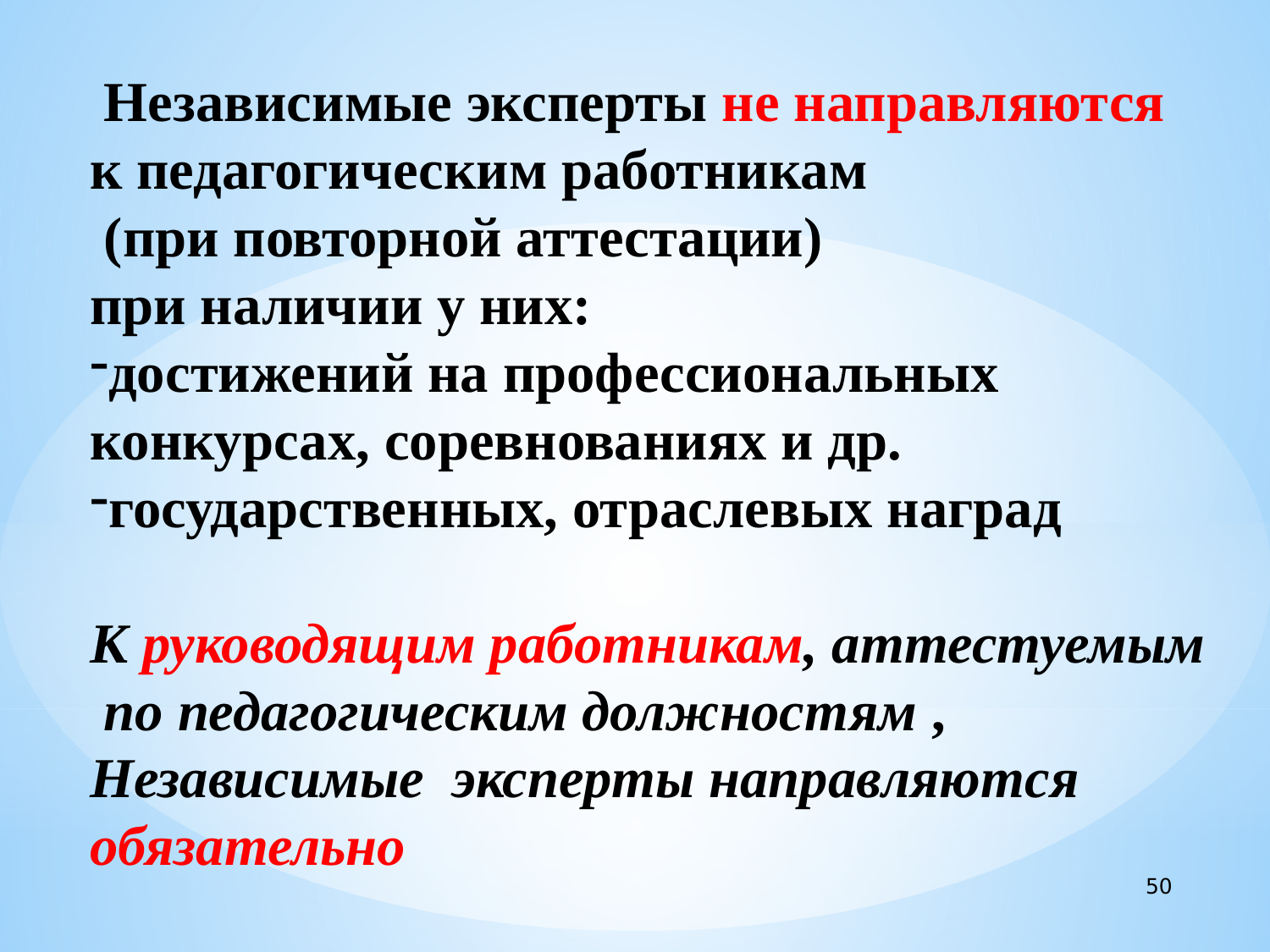

Независимые эксперты не направляются
к педагогическим работникам
 (при повторной аттестации)
при наличии у них:
достижений на профессиональных
конкурсах, соревнованиях и др.
государственных, отраслевых наград

К руководящим работникам, аттестуемым
 по педагогическим должностям ,
Независимые  эксперты направляются
обязательно
50